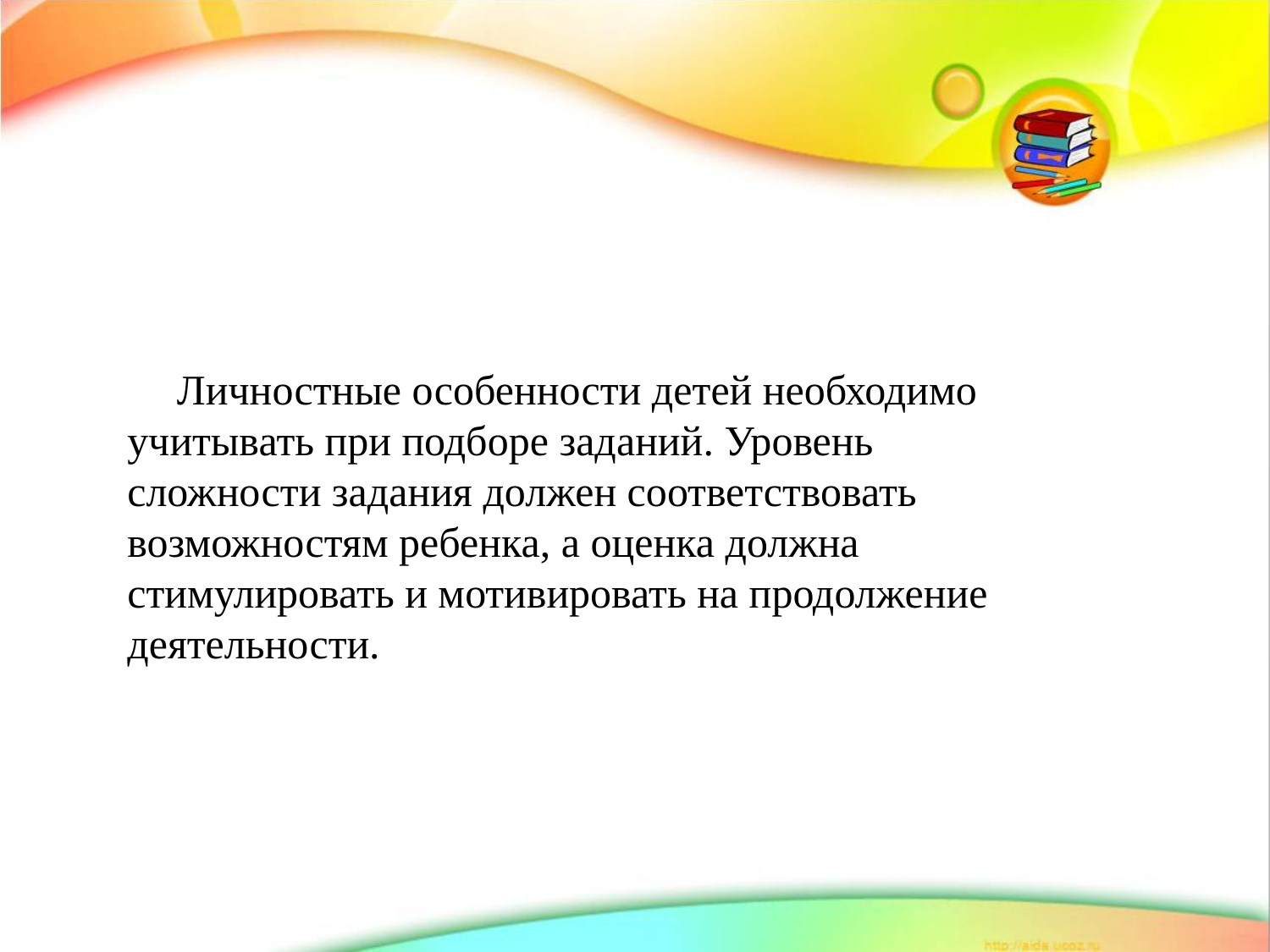

Личностные особенности детей необходимо учитывать при подборе заданий. Уровень сложности задания должен соответствовать возможностям ребенка, а оценка должна стимулировать и мотивировать на продолжение деятельности.